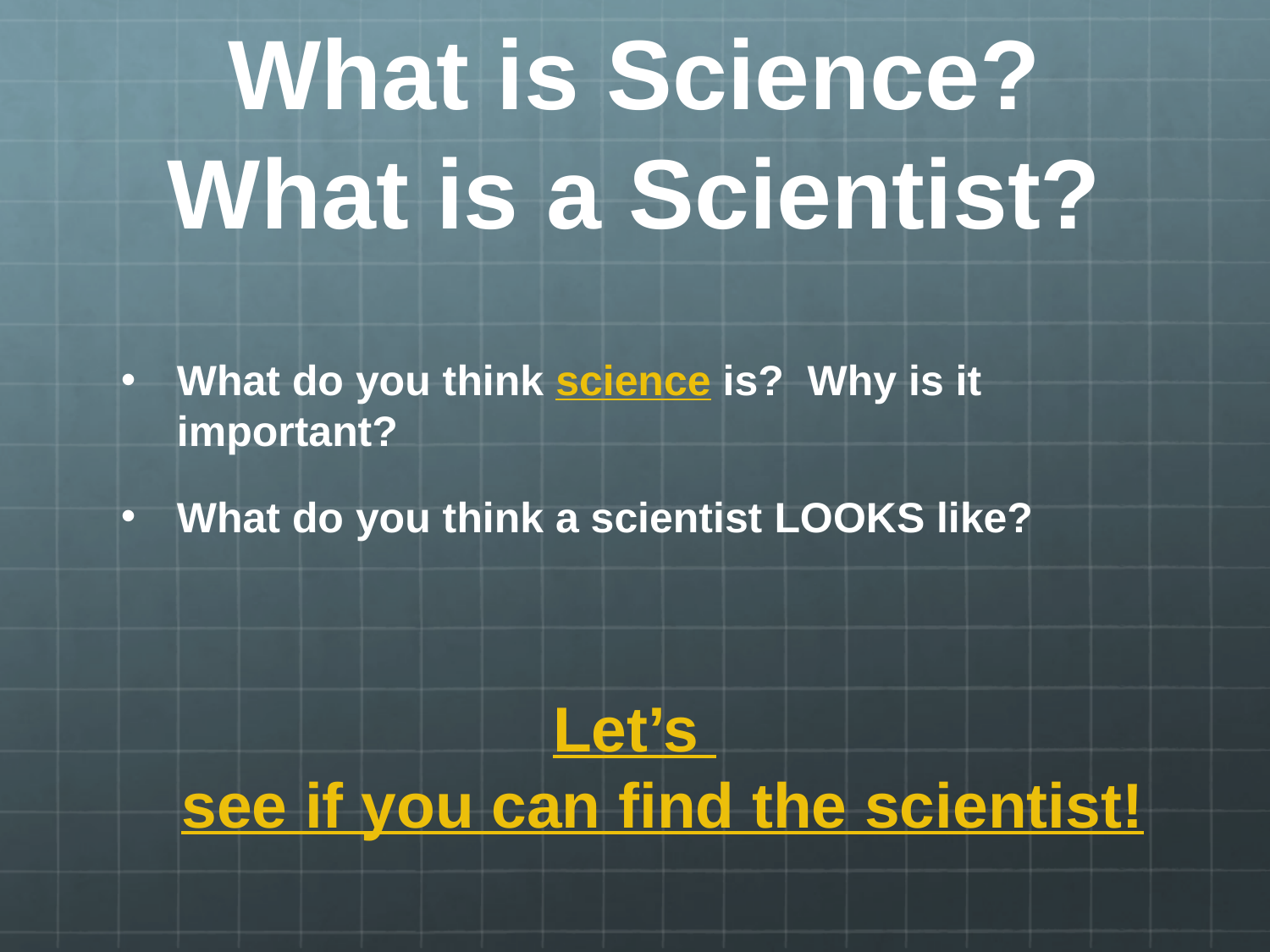

# What is Science? What is a Scientist?

What do you think science is?  Why is it important?
What do you think a scientist LOOKS like?

Let’s see if you can find the scientist!